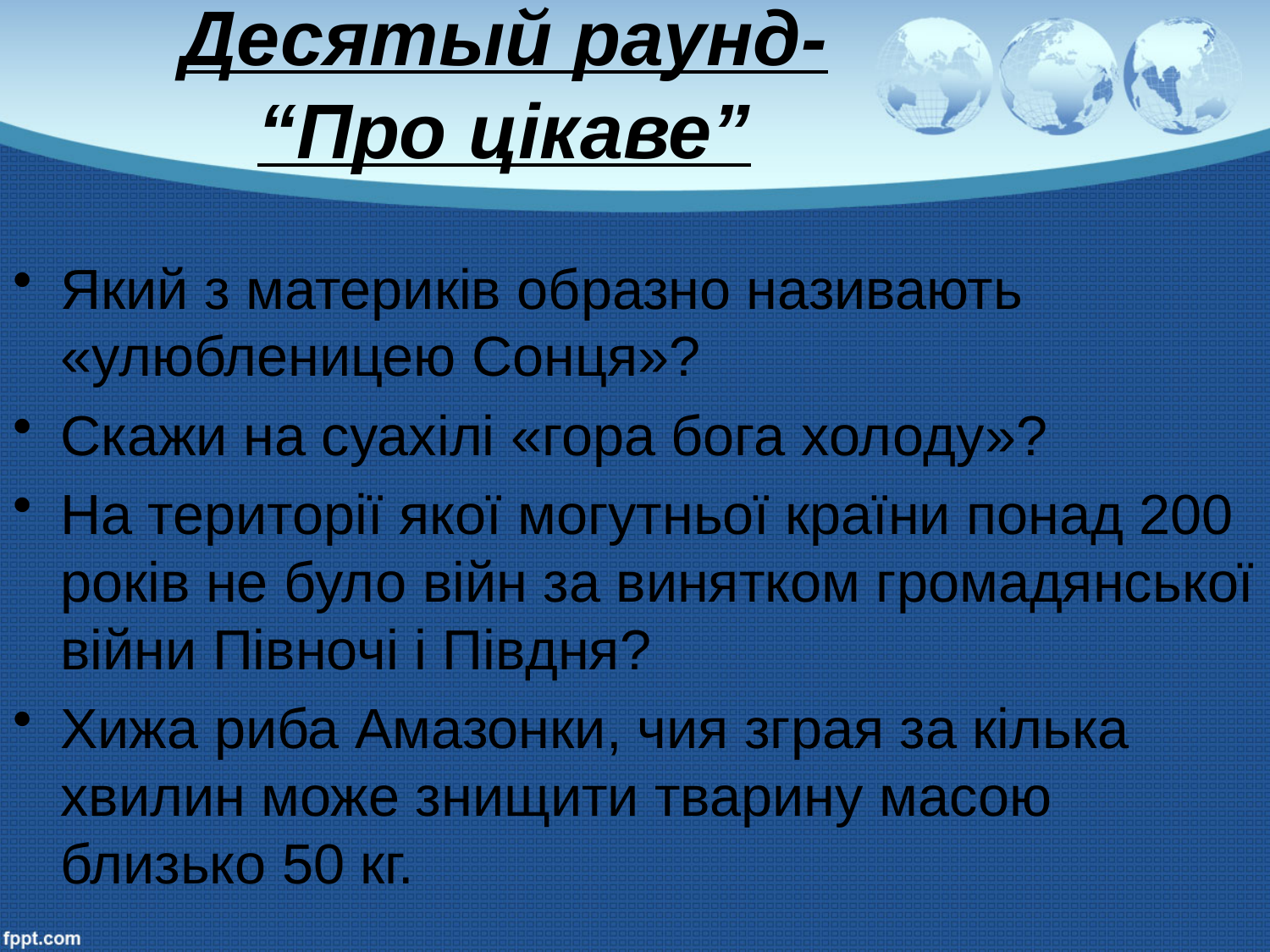

# Десятый раунд- “Про цікаве”
Який з материків образно називають «улюбленицею Сонця»?
Скажи на суахілі «гора бога холоду»?
На території якої могутньої країни понад 200 років не було війн за винятком громадянської війни Півночі і Півдня?
Хижа риба Амазонки, чия зграя за кілька хвилин може знищити тварину масою близько 50 кг.